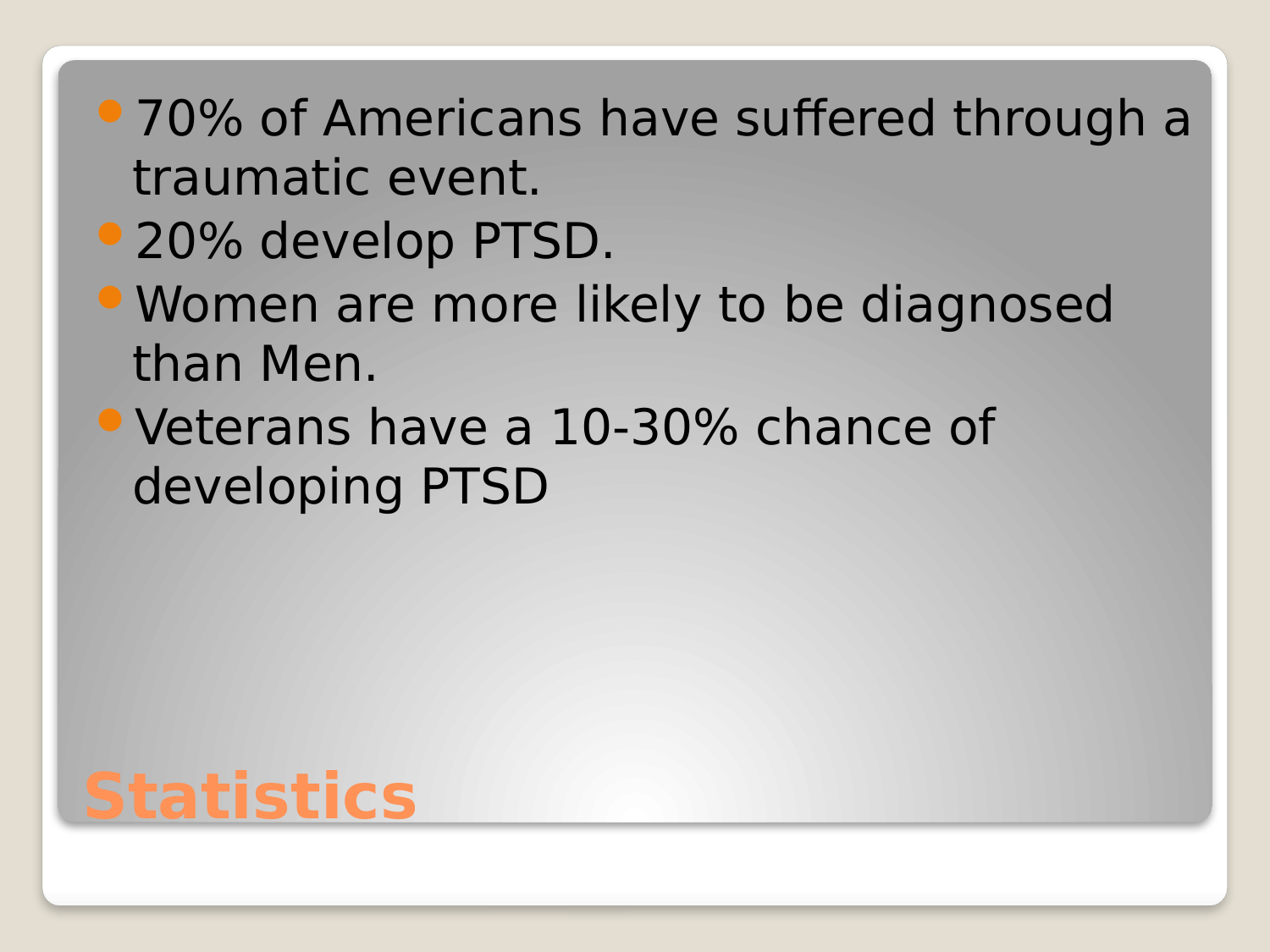

70% of Americans have suffered through a traumatic event.
20% develop PTSD.
Women are more likely to be diagnosed than Men.
Veterans have a 10-30% chance of developing PTSD

# Statistics